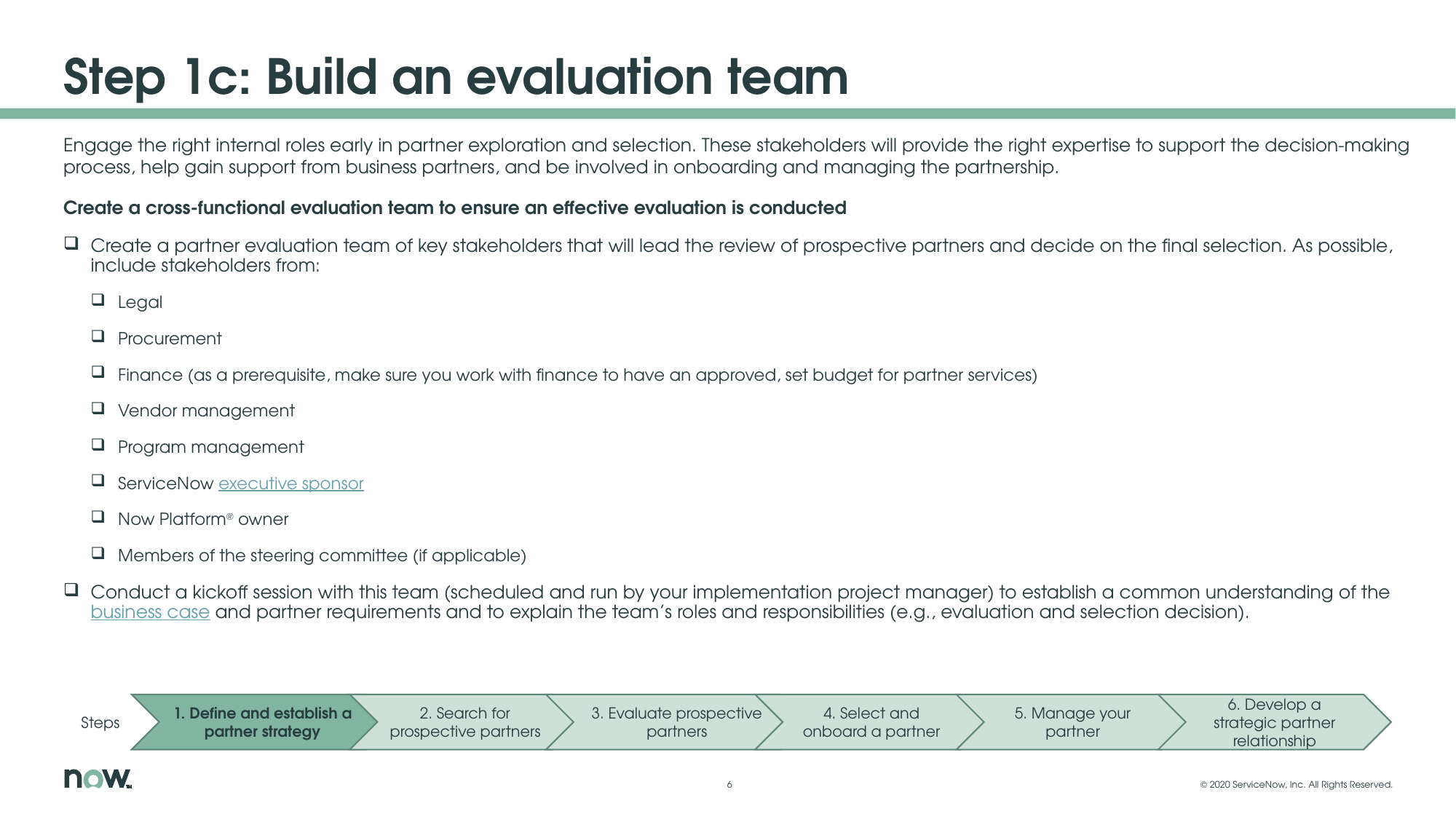

# Step 1c: Build an evaluation team

Engage the right internal roles early in partner exploration and selection. These stakeholders will provide the right expertise to support the decision-making process, help gain support from business partners, and be involved in onboarding and managing the partnership.
Create a cross-functional evaluation team to ensure an effective evaluation is conducted
Create a partner evaluation team of key stakeholders that will lead the review of prospective partners and decide on the final selection. As possible, include stakeholders from:
Legal
Procurement
Finance (as a prerequisite, make sure you work with finance to have an approved, set budget for partner services)
Vendor management
Program management
ServiceNow executive sponsor
Now Platform® owner
Members of the steering committee (if applicable)
Conduct a kickoff session with this team (scheduled and run by your implementation project manager) to establish a common understanding of the business case and partner requirements and to explain the team’s roles and responsibilities (e.g., evaluation and selection decision).

Steps
1. Define and establish a partner strategy
2. Search for prospective partners
3. Evaluate prospective partners
4. Select and onboard a partner
5. Manage your partner
6. Develop a strategic partner relationship